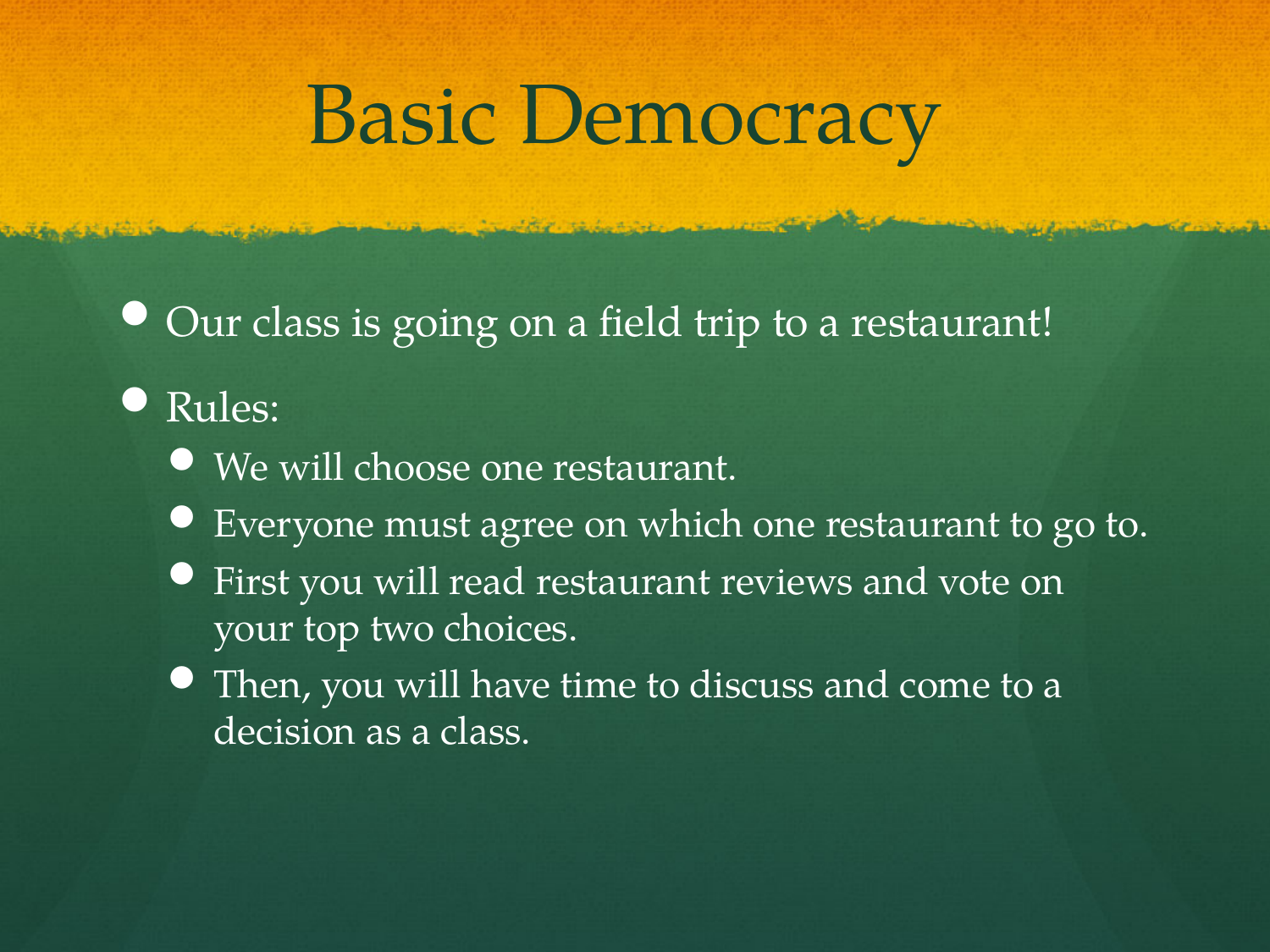

# Basic Democracy
Our class is going on a field trip to a restaurant!
Rules:
We will choose one restaurant.
Everyone must agree on which one restaurant to go to.
First you will read restaurant reviews and vote on your top two choices.
Then, you will have time to discuss and come to a decision as a class.